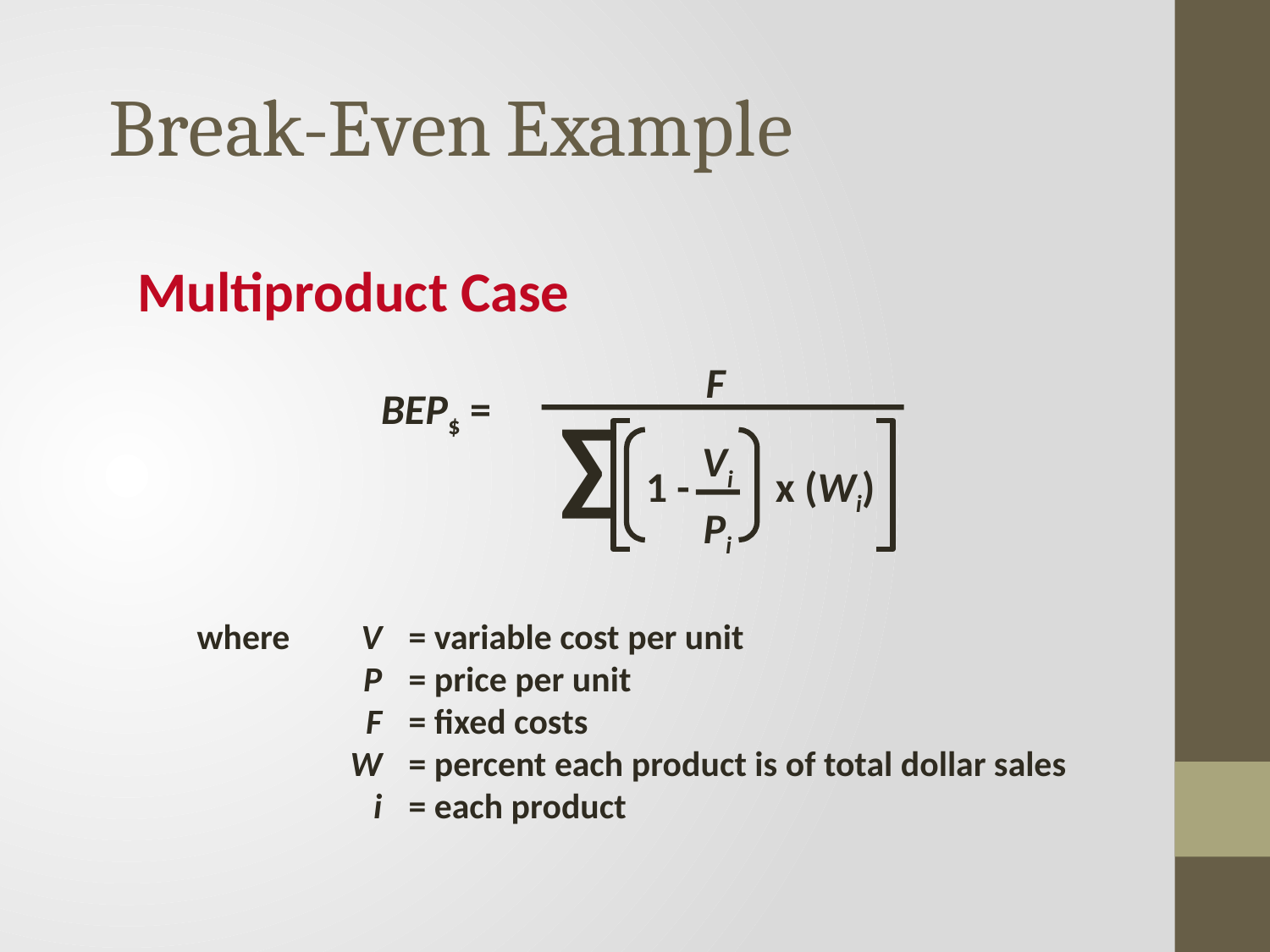

# Break-Even Example
Multiproduct Case
F
∑ 1 -         x (Wi)
Vi
Pi

BEP$ =
where	V	= variable cost per unit
	P	= price per unit
	F	= fixed costs
	W	= percent each product is of total dollar sales
	i	= each product